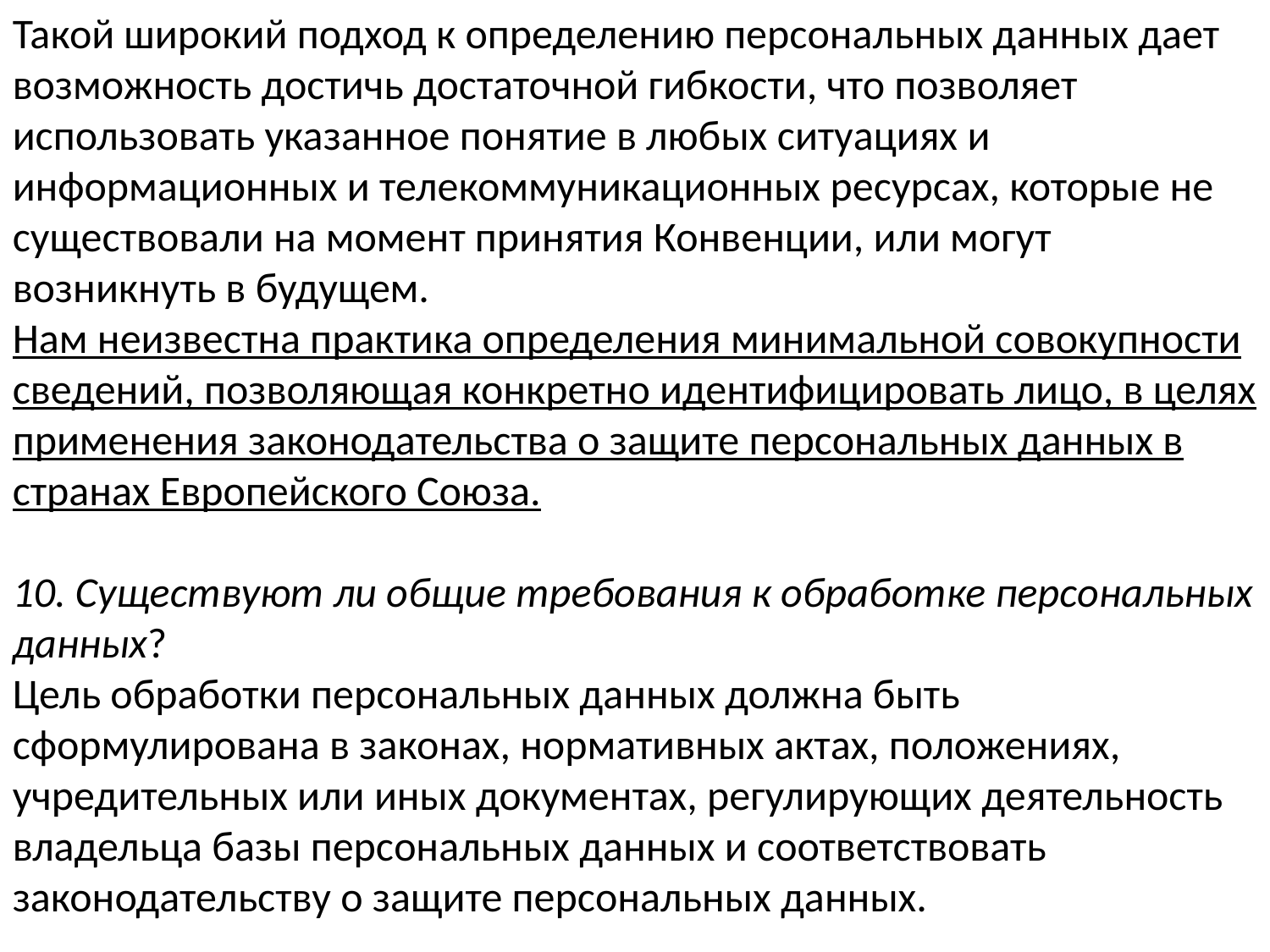

Такой широкий подход к определению персональных данных дает возможность достичь достаточной гибкости, что позволяет использовать указанное понятие в любых ситуациях и информационных и телекоммуникационных ресурсах, которые не существовали на момент принятия Конвенции, или могут возникнуть в будущем.
Нам неизвестна практика определения минимальной совокупности сведений, позволяющая конкретно идентифицировать лицо, в целях применения законодательства о защите персональных данных в странах Европейского Союза.

10. Существуют ли общие требования к обработке персональных данных?
Цель обработки персональных данных должна быть сформулирована в законах, нормативных актах, положениях, учредительных или иных документах, регулирующих деятельность владельца базы персональных данных и соответствовать законодательству о защите персональных данных.